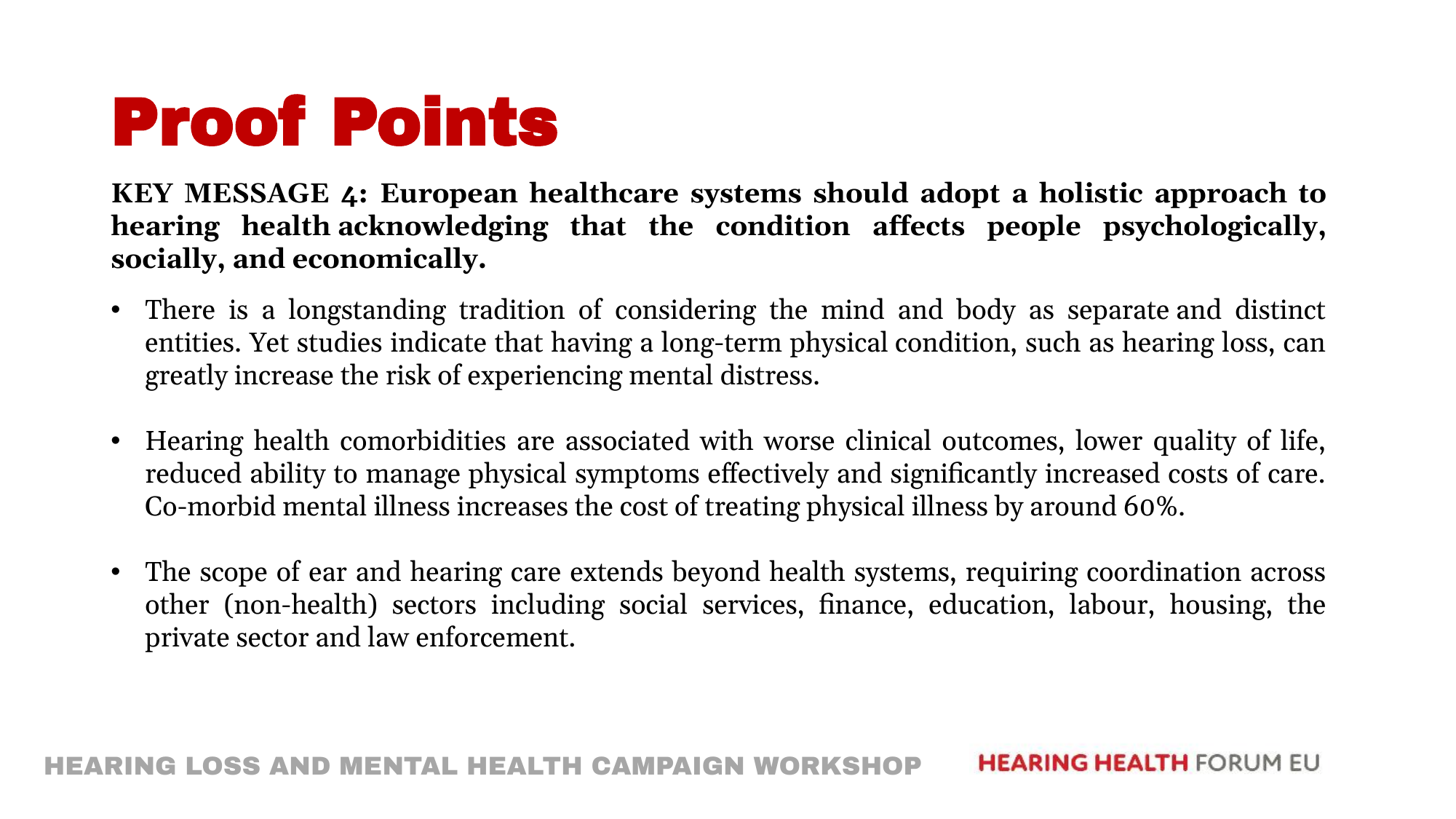

# Proof Points
KEY MESSAGE 4:​ European healthcare systems should adopt a holistic approach to hearing health acknowledging that the condition affects people psychologically, socially, and economically.
There is a longstanding tradition of considering the mind and body as separate and distinct entities. Yet studies indicate that having a long-term physical condition, such as hearing loss, can greatly increase the risk of experiencing mental distress.

Hearing health comorbidities are associated with worse clinical outcomes, lower quality of life, reduced ability to manage physical symptoms effectively and significantly increased costs of care. Co-morbid mental illness increases the cost of treating physical illness by around 60%.

The scope of ear and hearing care extends beyond health systems, requiring coordination across other (non-health) sectors including social services, finance, education, labour, housing, the private sector and law enforcement.